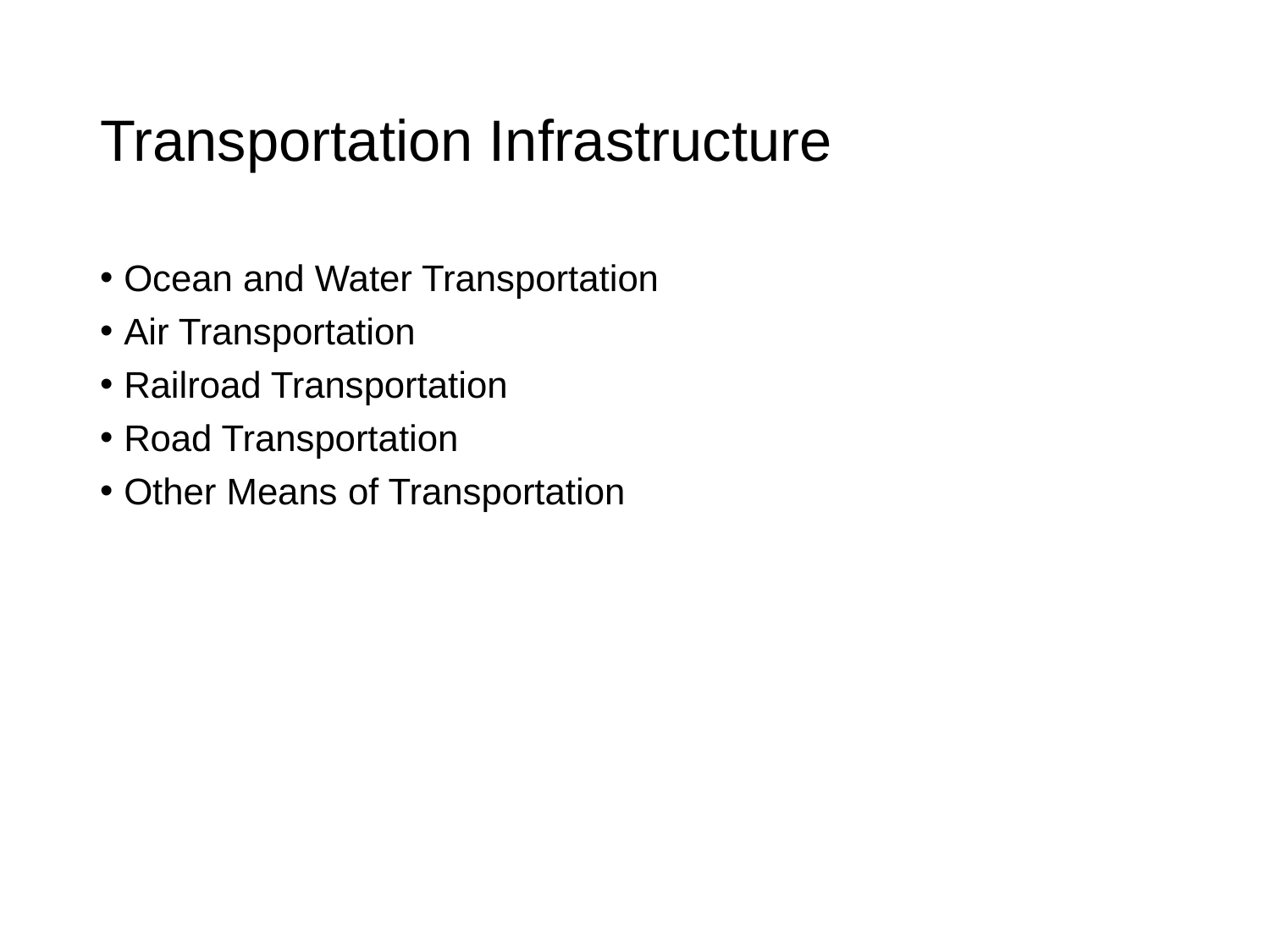

# Transportation Infrastructure
Ocean and Water Transportation
Air Transportation
Railroad Transportation
Road Transportation
Other Means of Transportation